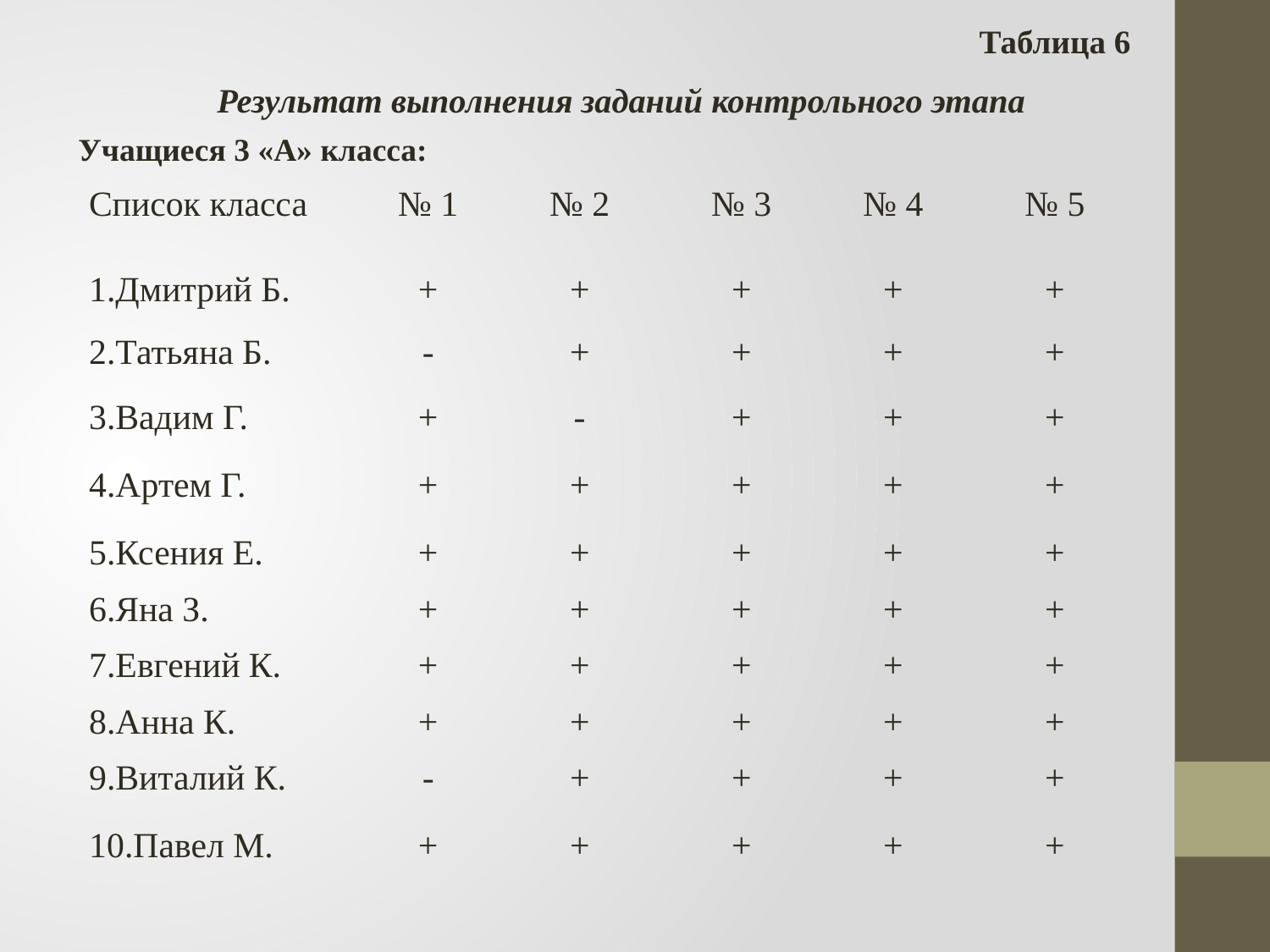

Таблица 6
Результат выполнения заданий контрольного этапа

Учащиеся 3 «А» класса:
| Список класса | № 1 | № 2 | № 3 | № 4 | № 5 |
| --- | --- | --- | --- | --- | --- |
| 1.Дмитрий Б. | + | + | + | + | + |
| 2.Татьяна Б. | - | + | + | + | + |
| 3.Вадим Г. | + | - | + | + | + |
| 4.Артем Г. | + | + | + | + | + |
| 5.Ксения Е. | + | + | + | + | + |
| 6.Яна З. | + | + | + | + | + |
| 7.Евгений К. | + | + | + | + | + |
| 8.Анна К. | + | + | + | + | + |
| 9.Виталий К. | - | + | + | + | + |
| 10.Павел М. | + | + | + | + | + |